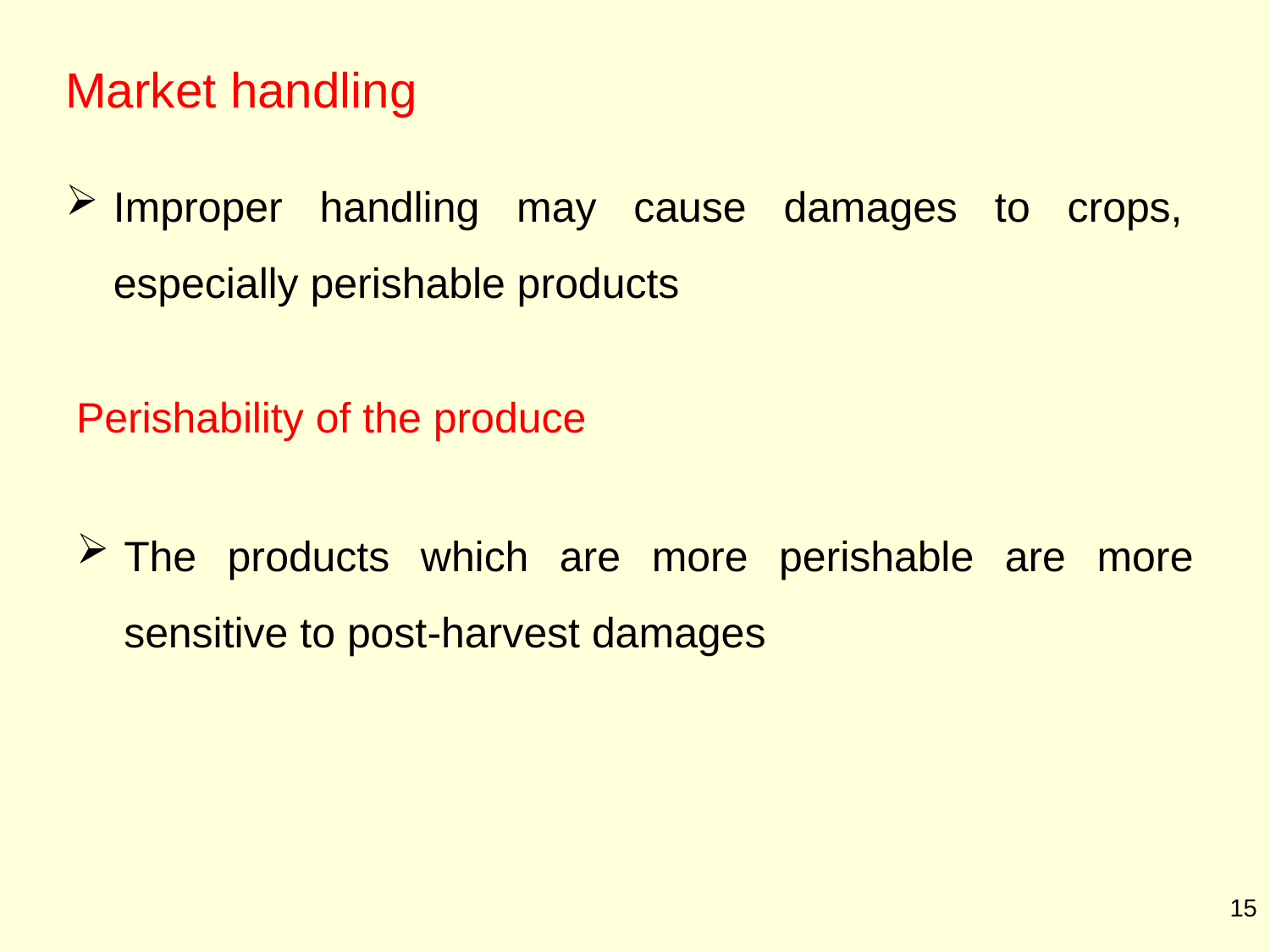

# Market handling
Improper handling may cause damages to crops, especially perishable products
Perishability of the produce
The products which are more perishable are more sensitive to post-harvest damages
15